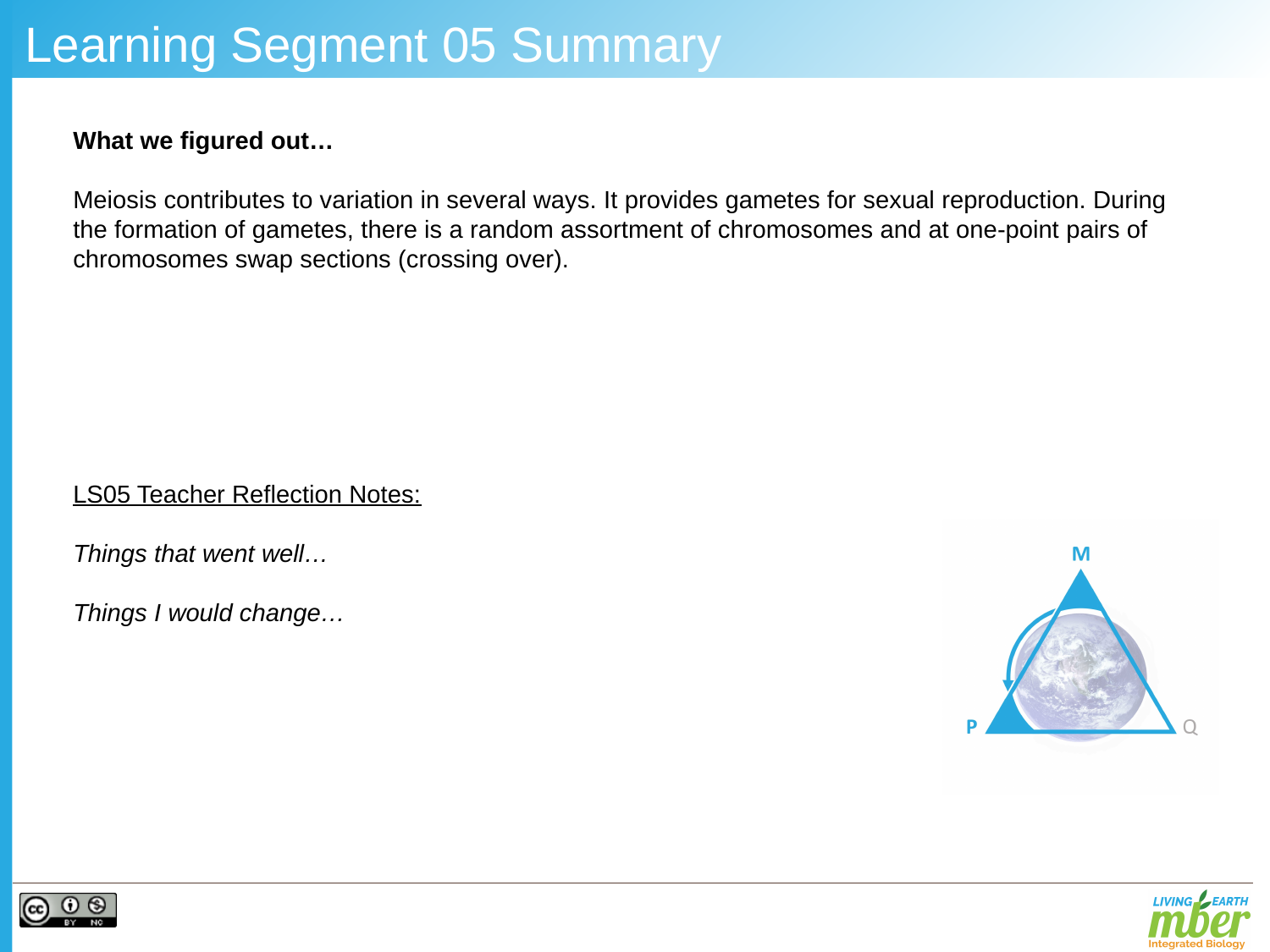

# Learning Segment 05 Summary
What we figured out…

Meiosis contributes to variation in several ways. It provides gametes for sexual reproduction. During the formation of gametes, there is a random assortment of chromosomes and at one-point pairs of chromosomes swap sections (crossing over).

LS05 Teacher Reflection Notes:

Things that went well…

Things I would change…